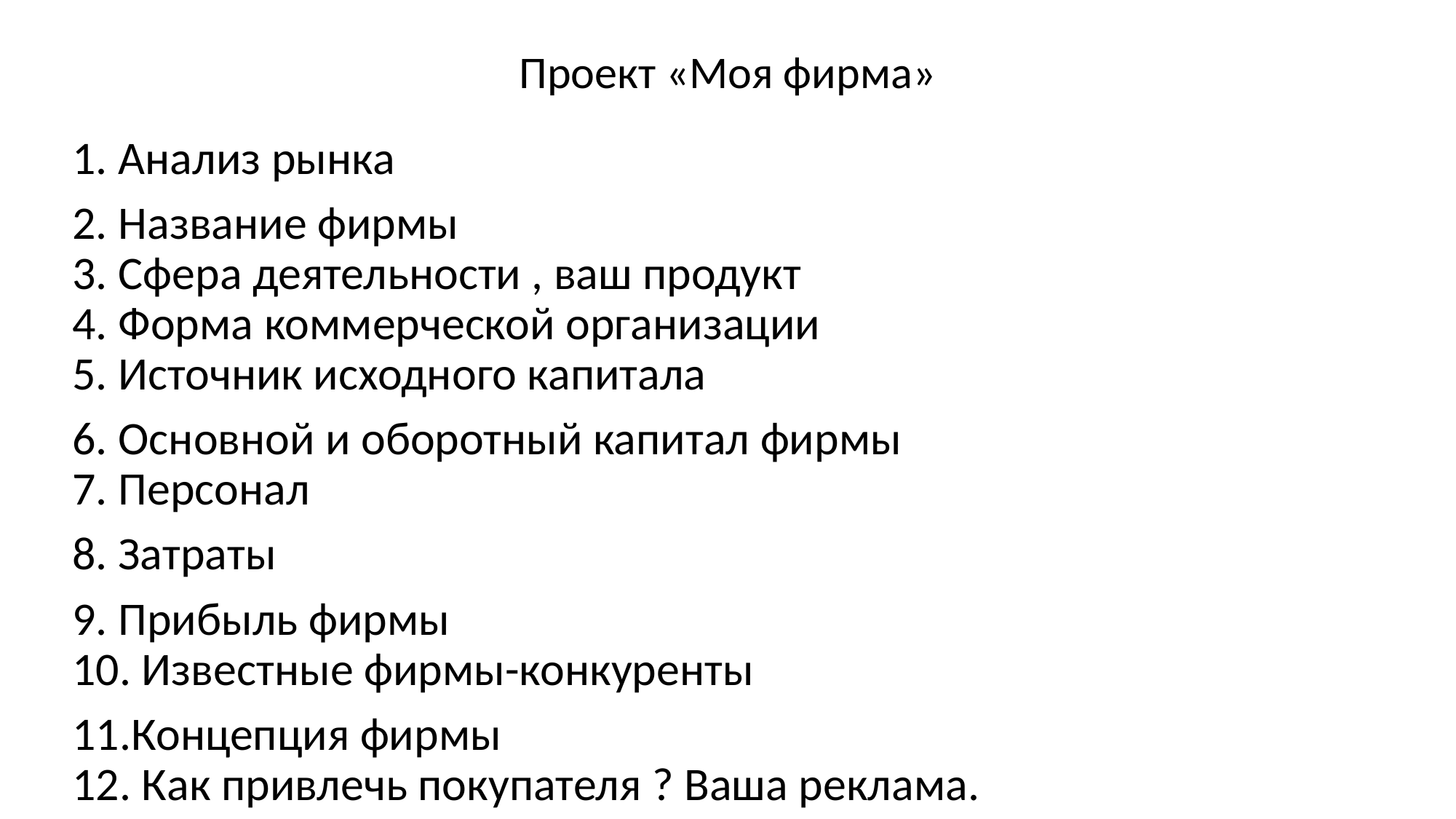

# Проект «Моя фирма»
1. Анализ рынка
2. Название фирмы
3. Сфера деятельности , ваш продукт
4. Форма коммерческой организации
5. Источник исходного капитала
6. Основной и оборотный капитал фирмы
7. Персонал
8. Затраты
9. Прибыль фирмы
10. Известные фирмы-конкуренты
11.Концепция фирмы
12. Как привлечь покупателя ? Ваша реклама.